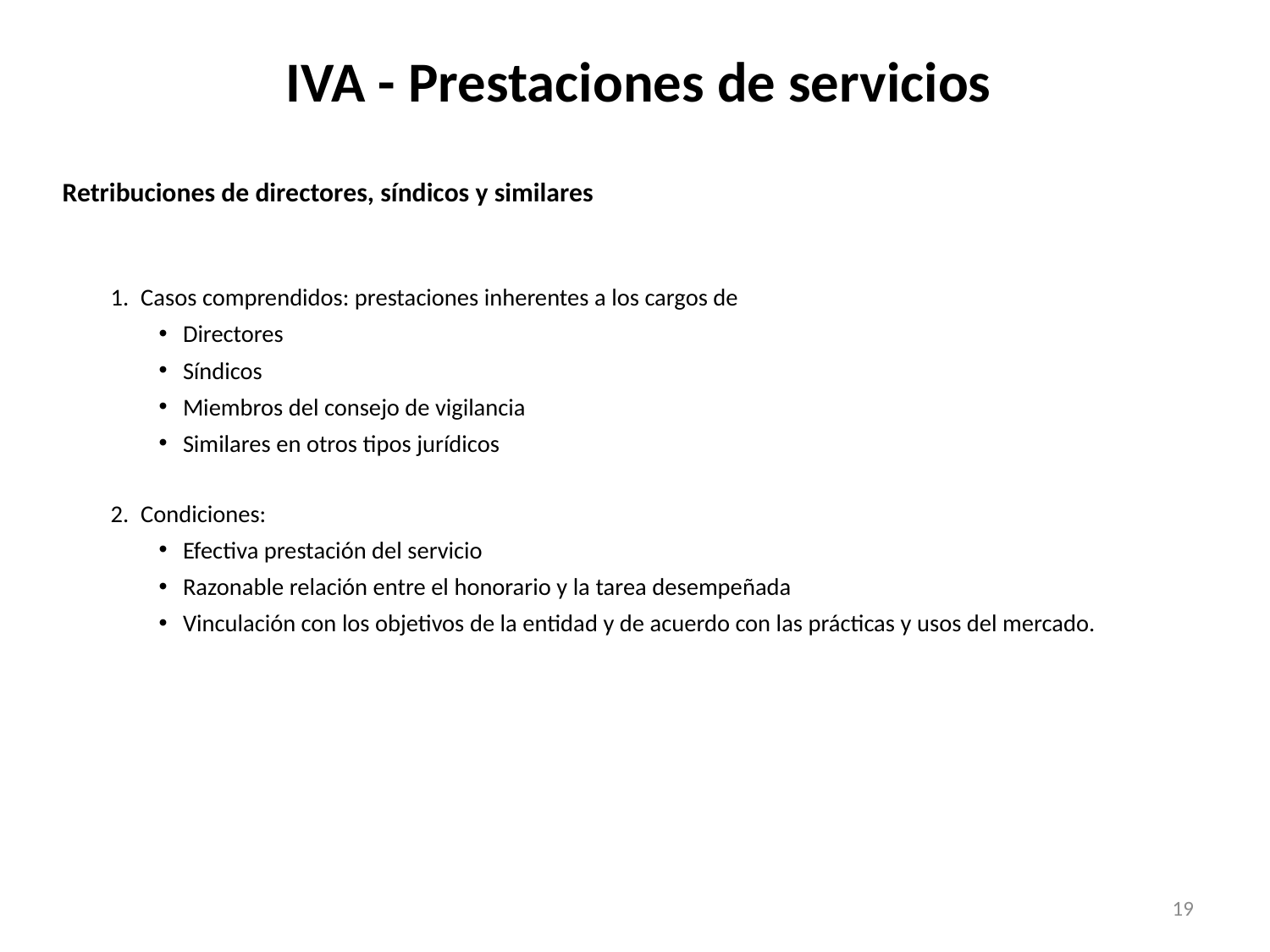

# IVA - Prestaciones de servicios
Retribuciones de directores, síndicos y similares

Casos comprendidos: prestaciones inherentes a los cargos de
Directores
Síndicos
Miembros del consejo de vigilancia
Similares en otros tipos jurídicos

Condiciones:
Efectiva prestación del servicio
Razonable relación entre el honorario y la tarea desempeñada
Vinculación con los objetivos de la entidad y de acuerdo con las prácticas y usos del mercado.

19